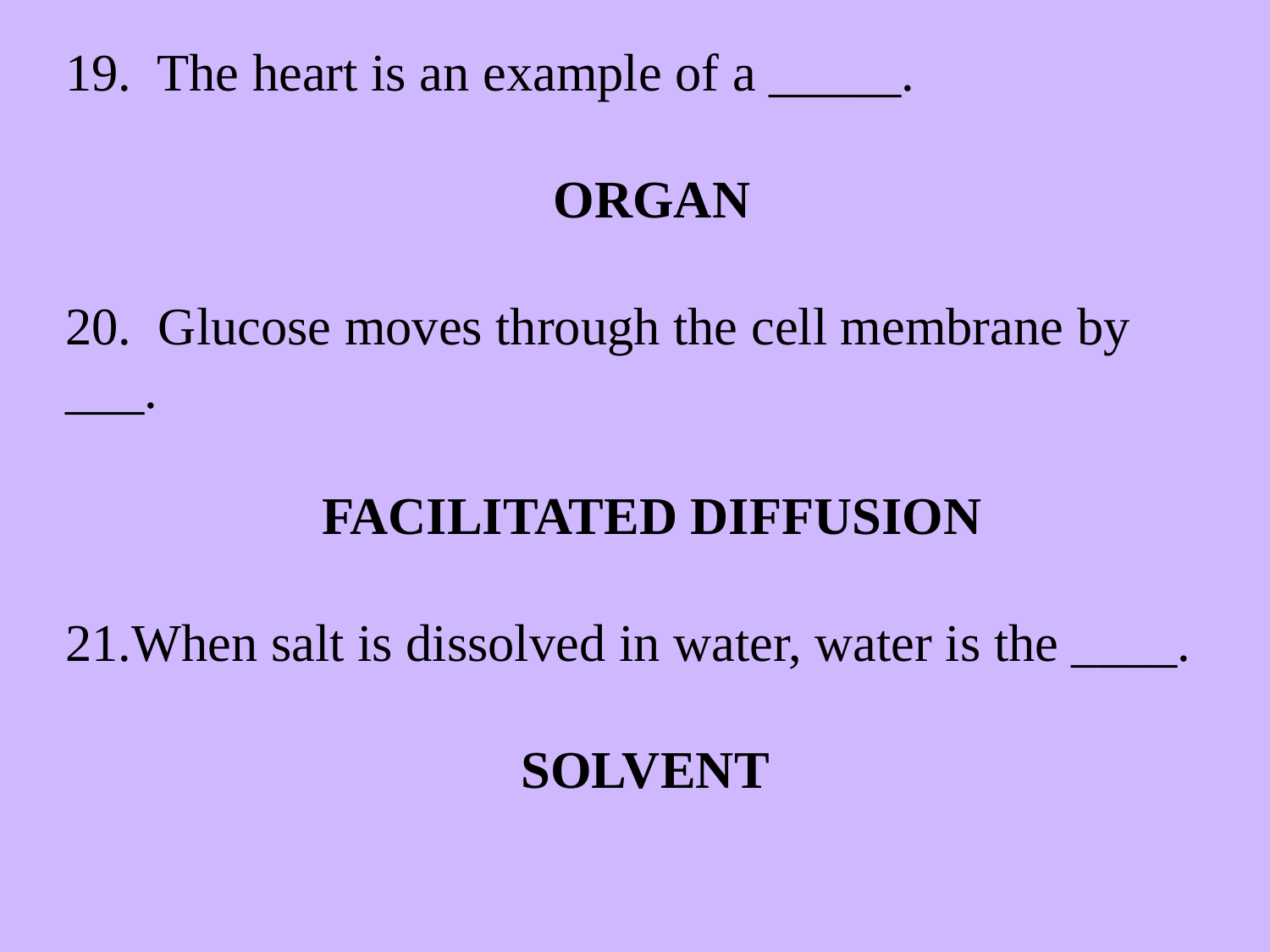

19.  The heart is an example of a _____.

 ORGAN

20.  Glucose moves through the cell membrane by ___.

 FACILITATED DIFFUSION

When salt is dissolved in water, water is the ____.

SOLVENT